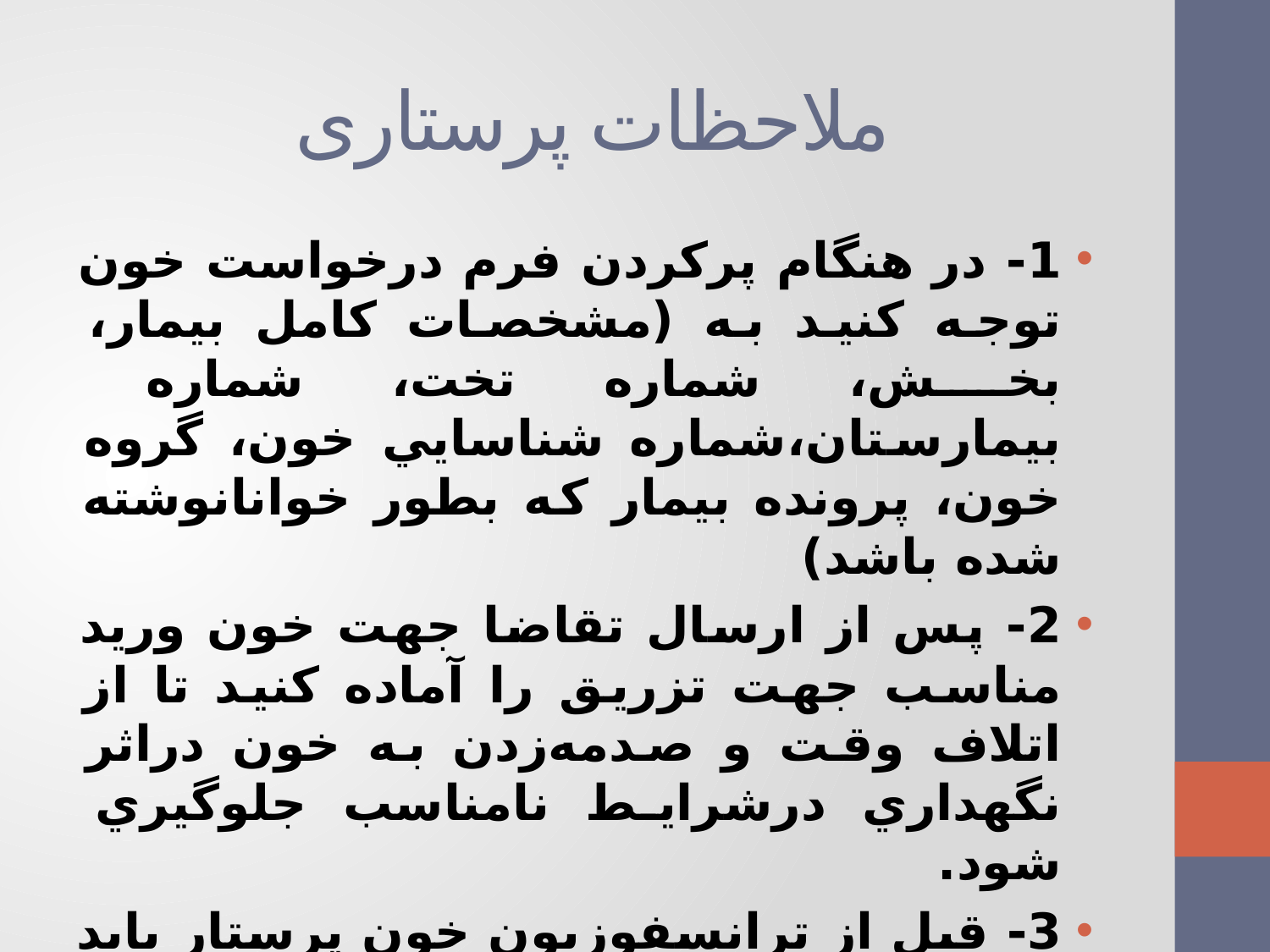

# ملاحظات پرستاری
1- در هنگام پركردن فرم درخواست خون توجه كنيد به (مشخصات كامل بيمار، بخش، شماره تخت، شماره بيمارستان،شماره شناسايي خون، گروه خون، پرونده بيمار كه بطور خوانانوشته شده باشد)
2- پس از ارسال تقاضا جهت خون وريد مناسب جهت تزريق را آماده كنيد تا از اتلاف وقت و صدمه‌زدن به خون دراثر نگهداري درشرايط نامناسب جلوگيري شود.
3- قبل از ترانسفوزيون خون پرستار بايد Rh, ABO(cross match) سازگاري خون دهنده با گيرنده و مشخصات كامل بيماررا با خون درخواستي تطبيق داده و v/s بيمار را چك كند.